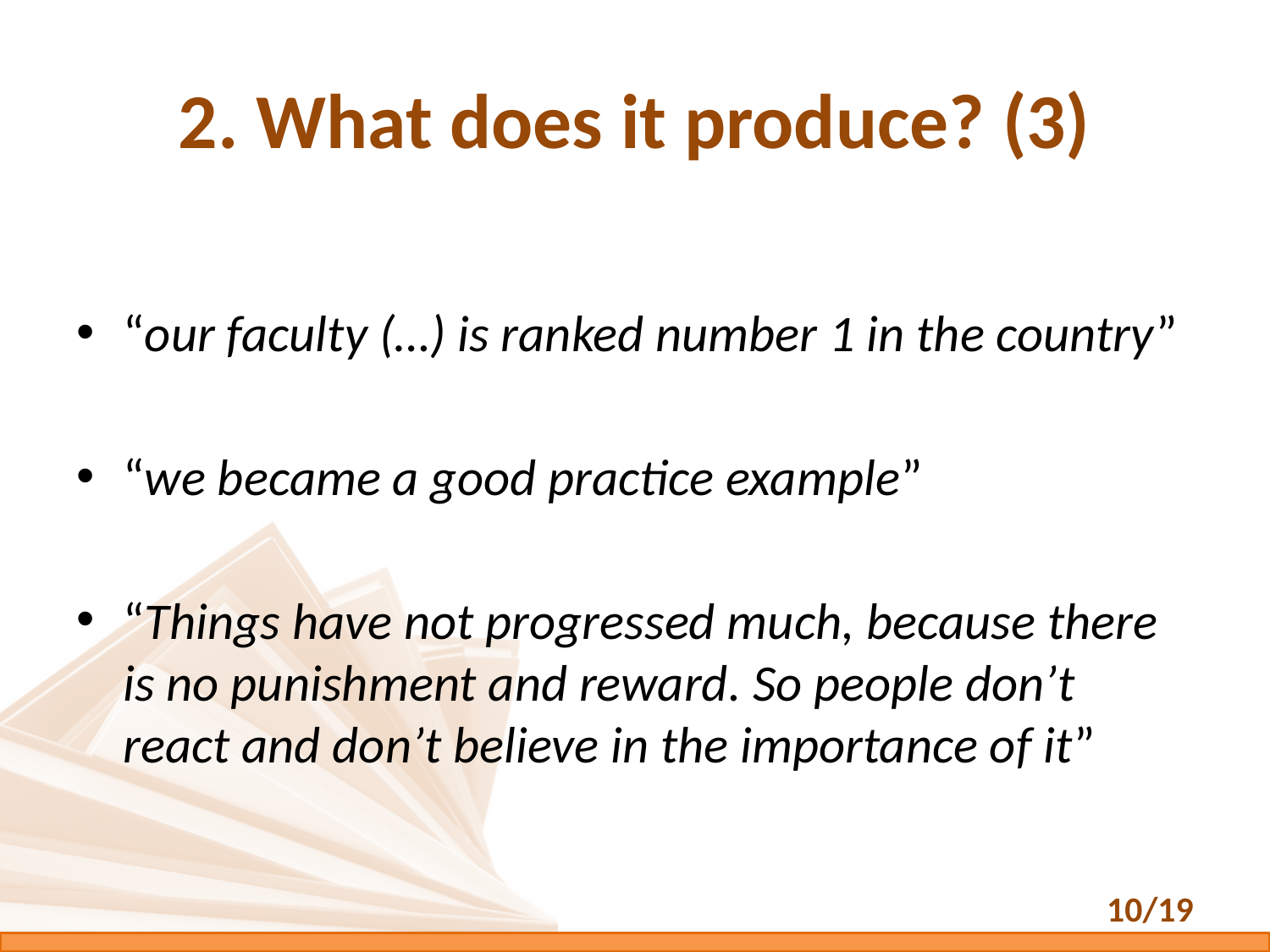

# 2. What does it produce? (3)

“our faculty (…) is ranked number 1 in the country”

“we became a good practice example”

“Things have not progressed much, because there is no punishment and reward. So people don’t react and don’t believe in the importance of it”
10/19